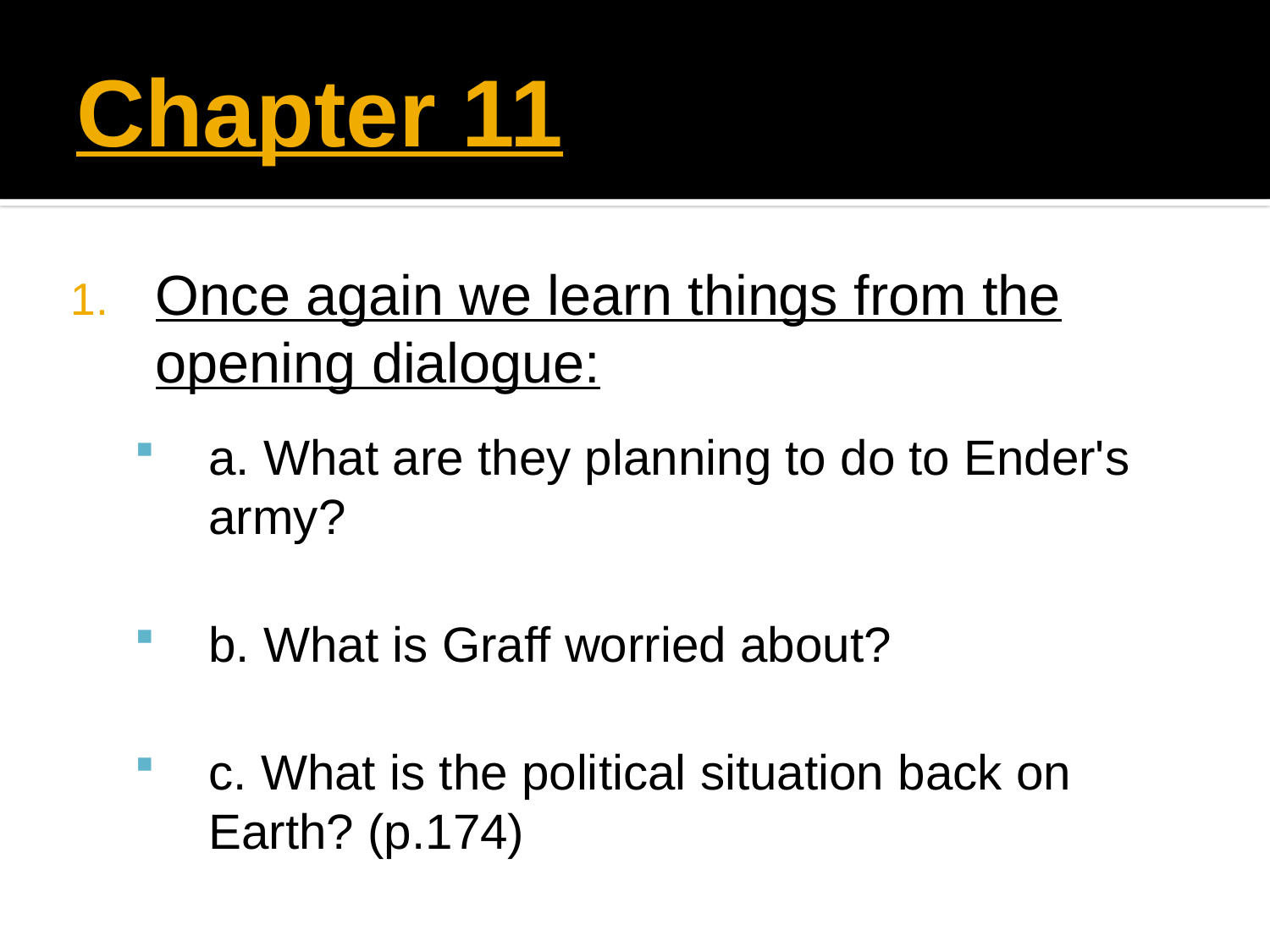

# Chapter 11
Once again we learn things from the opening dialogue:

a. What are they planning to do to Ender's army?

b. What is Graff worried about?

c. What is the political situation back on Earth? (p.174)